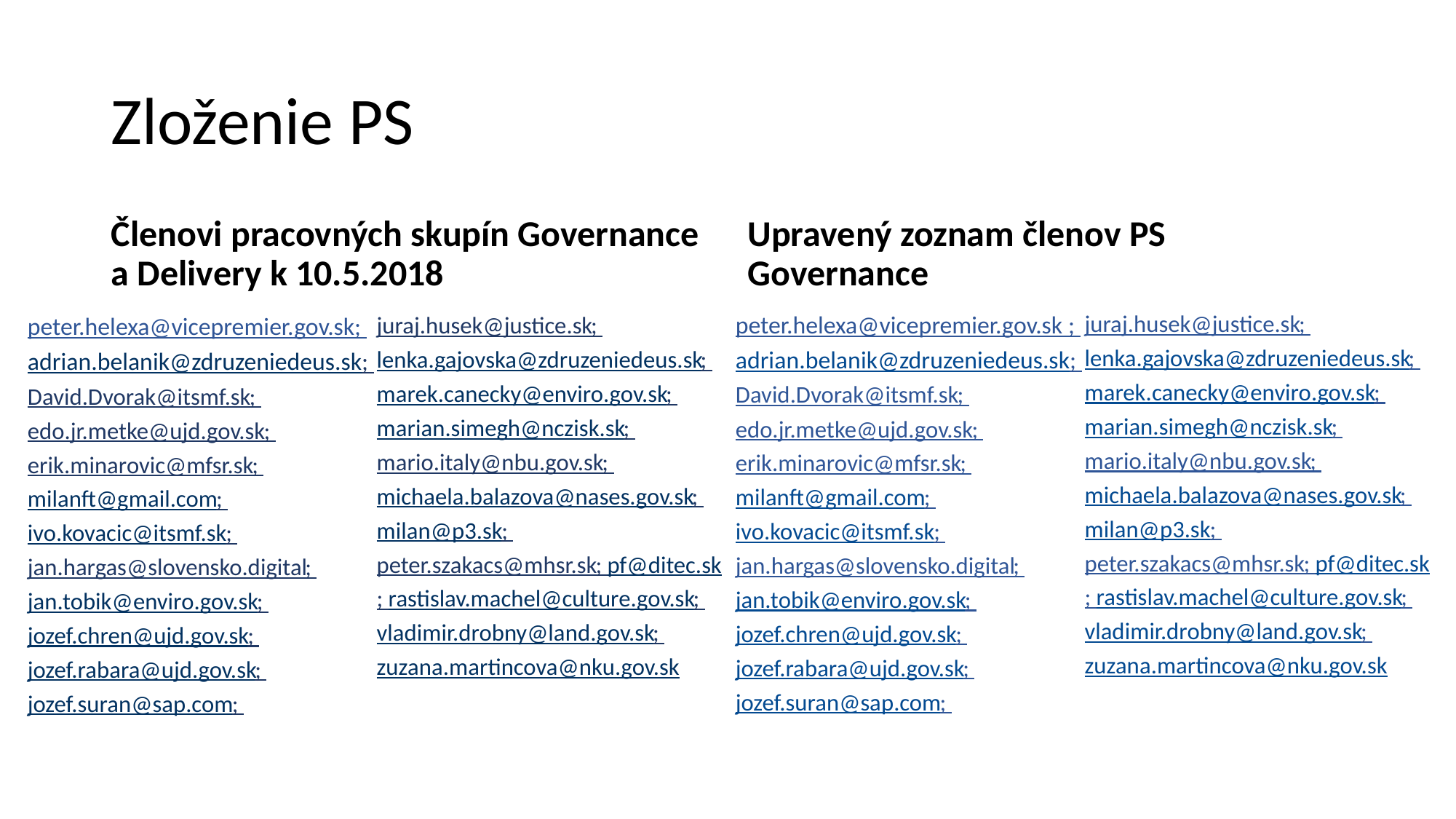

# Zloženie PS
Členovi pracovných skupín Governance a Delivery k 10.5.2018
Upravený zoznam členov PS Governance
peter.helexa@vicepremier.gov.sk ; adrian.belanik@zdruzeniedeus.sk; David.Dvorak@itsmf.sk; edo.jr.metke@ujd.gov.sk; erik.minarovic@mfsr.sk; milanft@gmail.com; ivo.kovacic@itsmf.sk; jan.hargas@slovensko.digital; jan.tobik@enviro.gov.sk; jozef.chren@ujd.gov.sk; jozef.rabara@ujd.gov.sk; jozef.suran@sap.com; juraj.husek@justice.sk; lenka.gajovska@zdruzeniedeus.sk; marek.canecky@enviro.gov.sk; marian.simegh@nczisk.sk; mario.italy@nbu.gov.sk; michaela.balazova@nases.gov.sk; milan@p3.sk; peter.szakacs@mhsr.sk; pf@ditec.sk; rastislav.machel@culture.gov.sk; vladimir.drobny@land.gov.sk; zuzana.martincova@nku.gov.sk

peter.helexa@vicepremier.gov.sk; adrian.belanik@zdruzeniedeus.sk; David.Dvorak@itsmf.sk; edo.jr.metke@ujd.gov.sk; erik.minarovic@mfsr.sk; milanft@gmail.com; ivo.kovacic@itsmf.sk; jan.hargas@slovensko.digital; jan.tobik@enviro.gov.sk; jozef.chren@ujd.gov.sk; jozef.rabara@ujd.gov.sk; jozef.suran@sap.com; juraj.husek@justice.sk; lenka.gajovska@zdruzeniedeus.sk; marek.canecky@enviro.gov.sk; marian.simegh@nczisk.sk; mario.italy@nbu.gov.sk; michaela.balazova@nases.gov.sk; milan@p3.sk; peter.szakacs@mhsr.sk; pf@ditec.sk; rastislav.machel@culture.gov.sk; vladimir.drobny@land.gov.sk; zuzana.martincova@nku.gov.sk